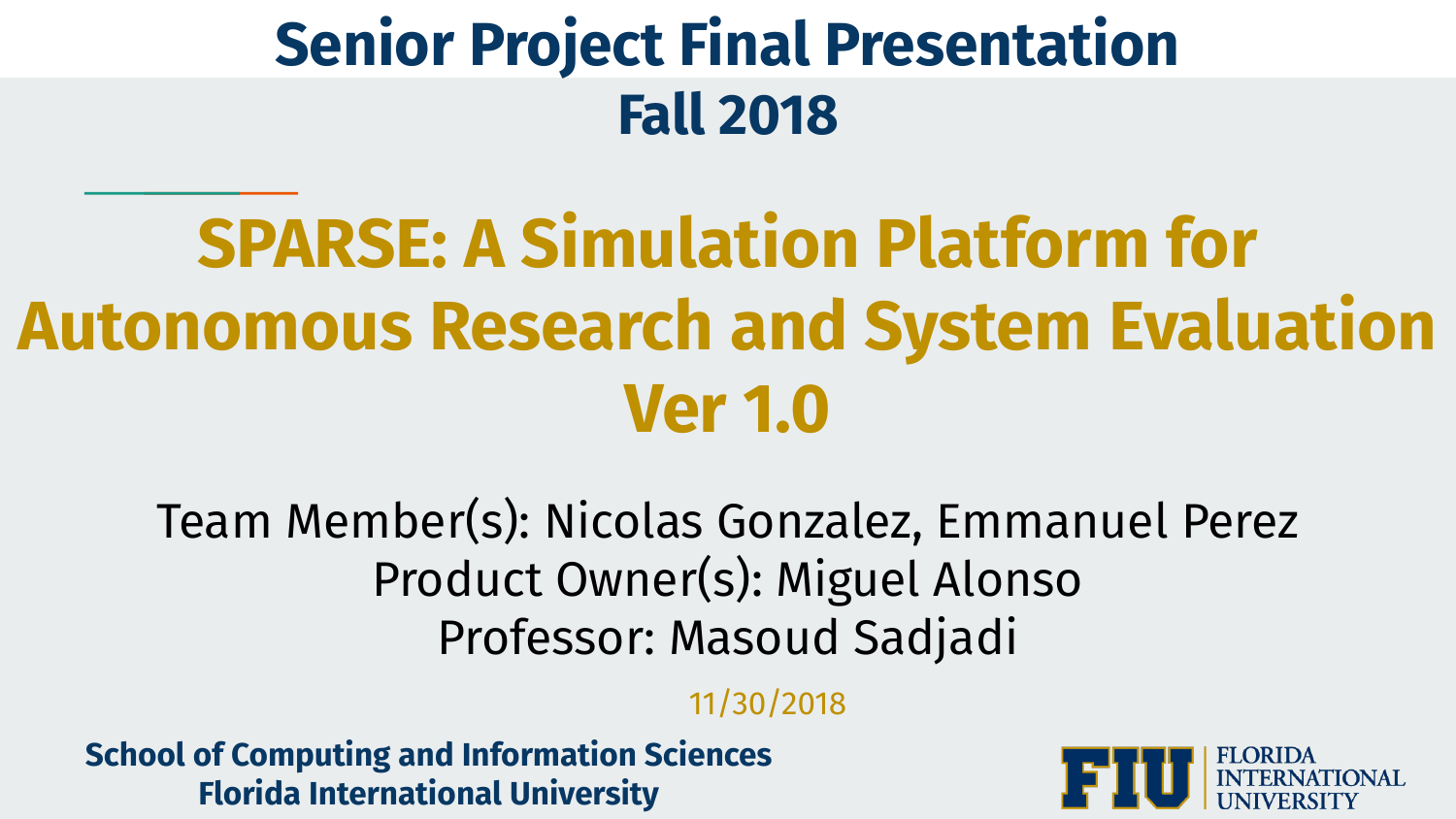

Senior Project Final Presentation
Fall 2018
SPARSE: A Simulation Platform for Autonomous Research and System Evaluation Ver 1.0

Team Member(s): Nicolas Gonzalez, Emmanuel Perez
Product Owner(s): Miguel Alonso
Professor: Masoud Sadjadi
# School of Computing and Information Sciences Florida International University
11/30/2018